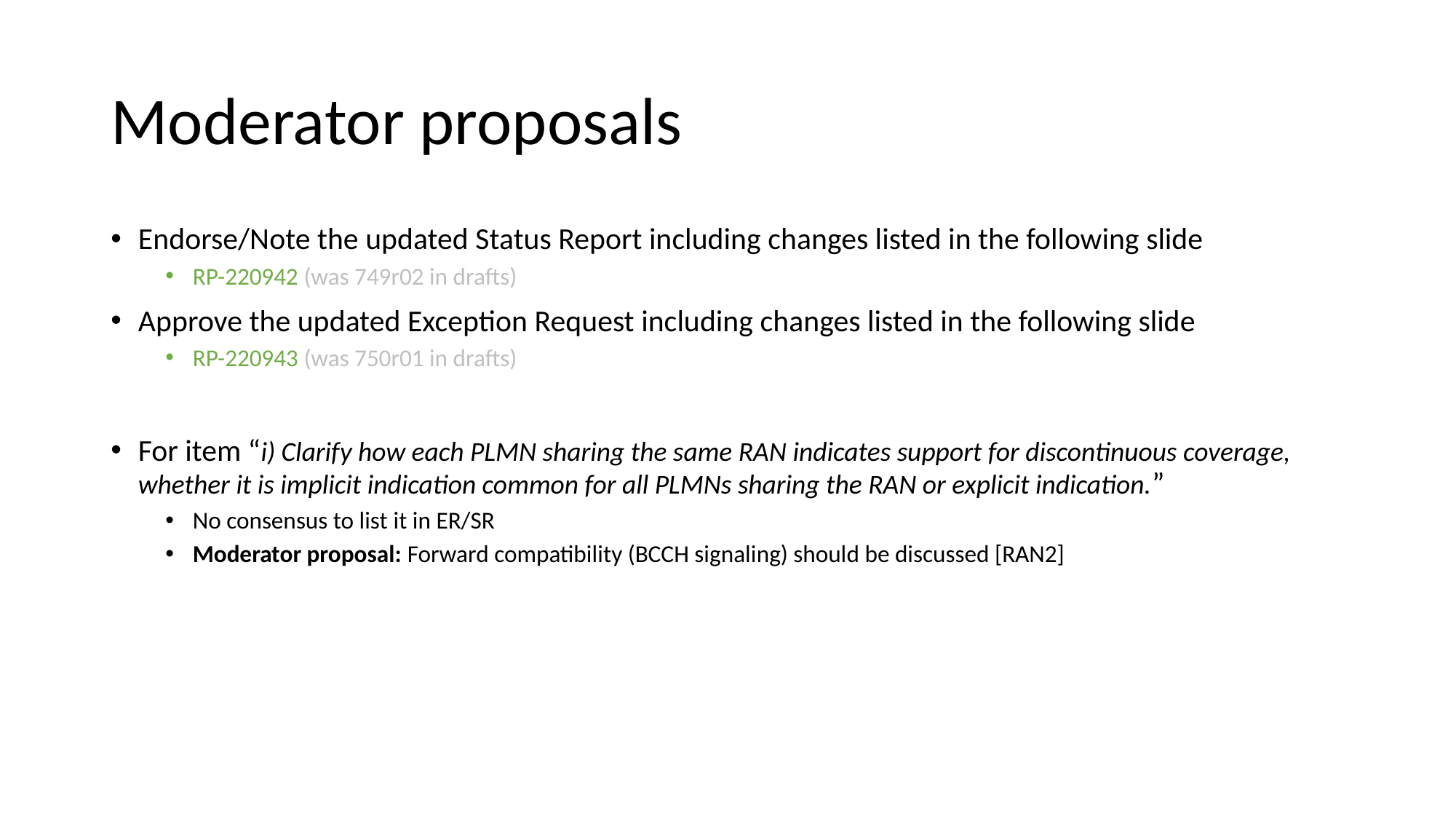

# Moderator proposals
Endorse/Note the updated Status Report including changes listed in the following slide
RP-220942 (was 749r02 in drafts)
Approve the updated Exception Request including changes listed in the following slide
RP-220943 (was 750r01 in drafts)

For item “i) Clarify how each PLMN sharing the same RAN indicates support for discontinuous coverage, whether it is implicit indication common for all PLMNs sharing the RAN or explicit indication.”
No consensus to list it in ER/SR
Moderator proposal: Forward compatibility (BCCH signaling) should be discussed [RAN2]